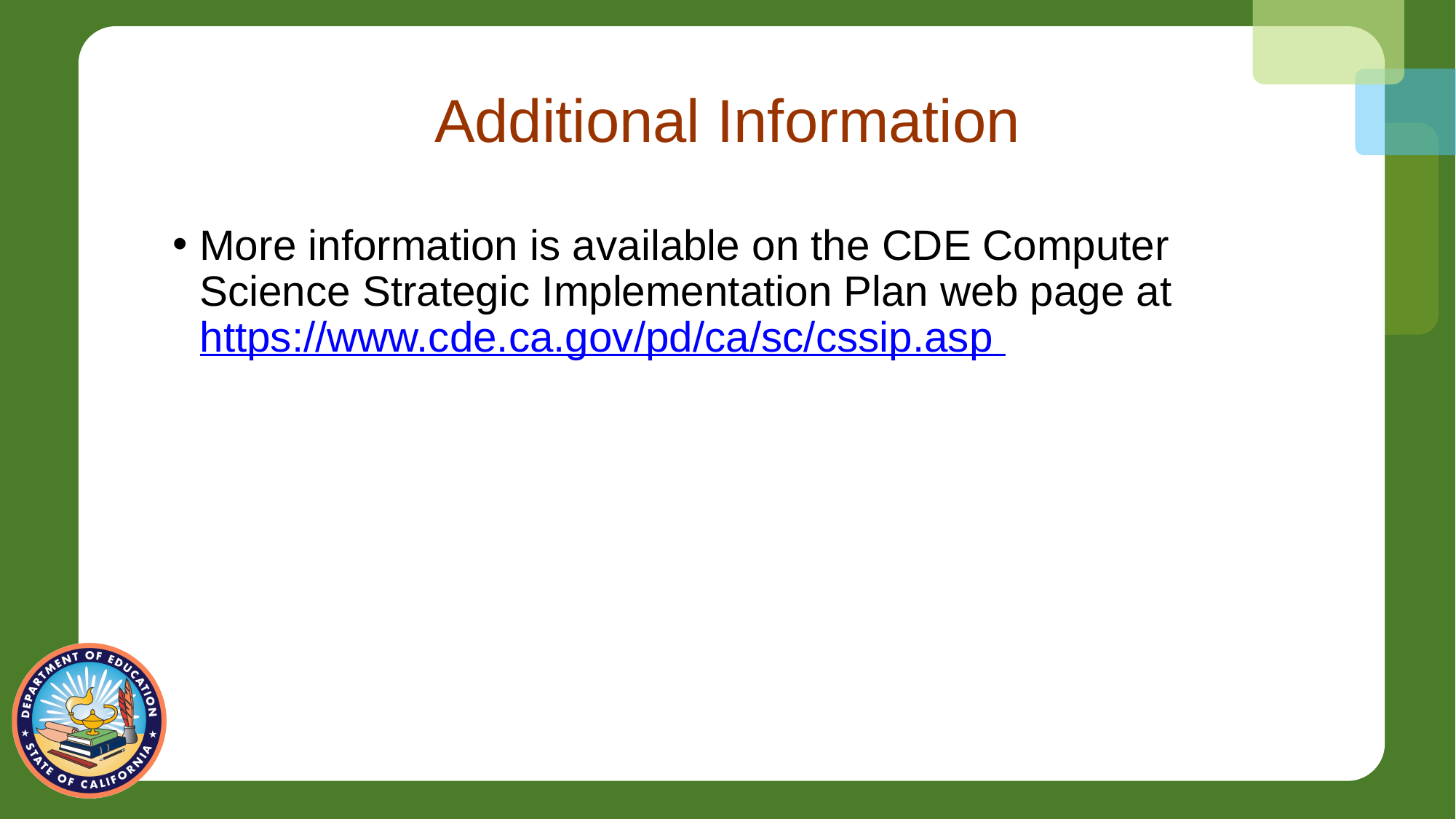

# Additional Information
More information is available on the CDE Computer Science Strategic Implementation Plan web page at https://www.cde.ca.gov/pd/ca/sc/cssip.asp